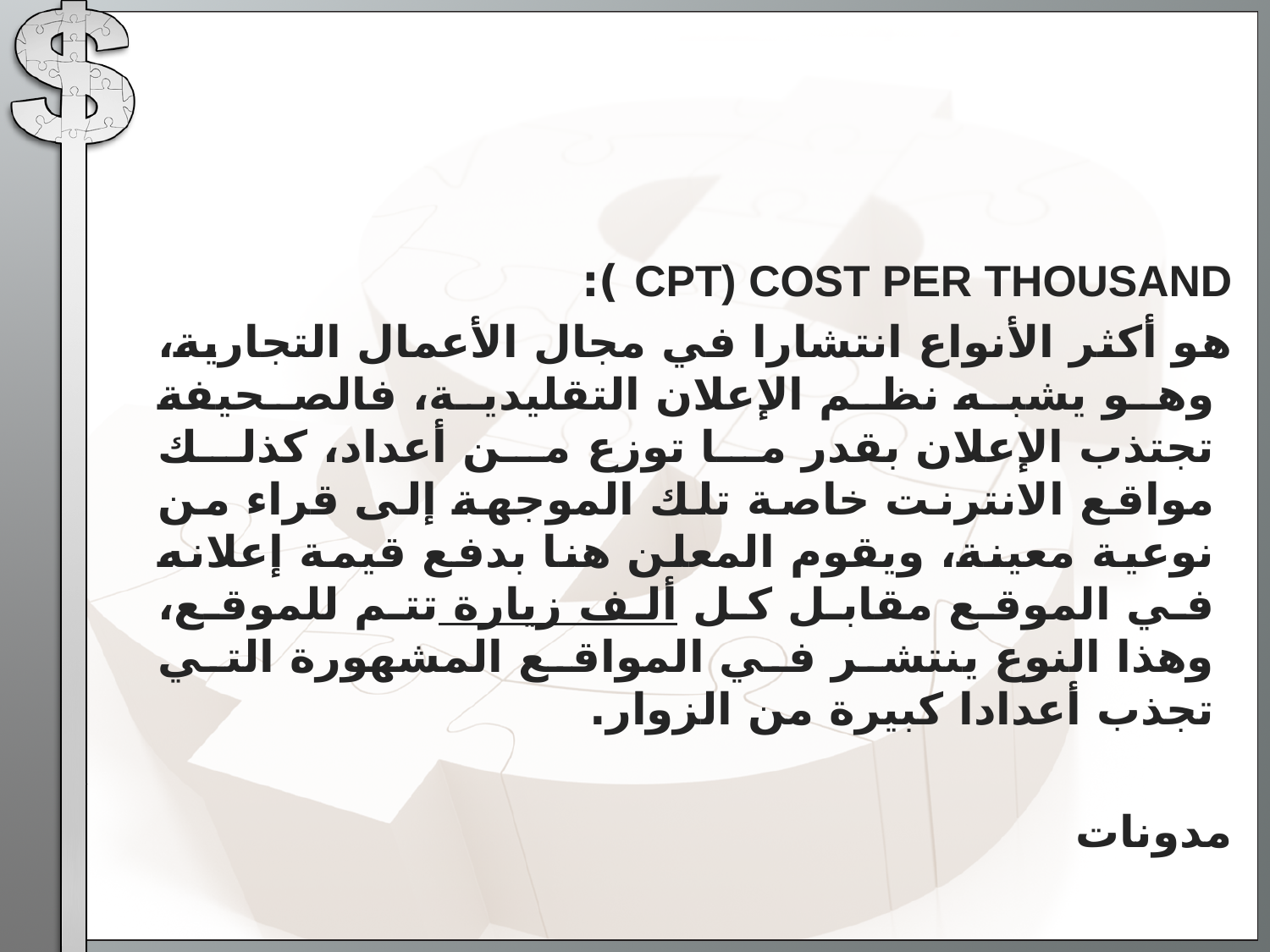

#
CPT) COST PER THOUSAND ):
هو أكثر الأنواع انتشارا في مجال الأعمال التجارية، وهو يشبه نظم الإعلان التقليدية، فالصحيفة تجتذب الإعلان بقدر ما توزع من أعداد، كذلك مواقع الانترنت خاصة تلك الموجهة إلى قراء من نوعية معينة، ويقوم المعلن هنا بدفع قيمة إعلانه في الموقع مقابل كل ألف زيارة تتم للموقع، وهذا النوع ينتشر في المواقع المشهورة التي تجذب أعدادا كبيرة من الزوار.

مدونات